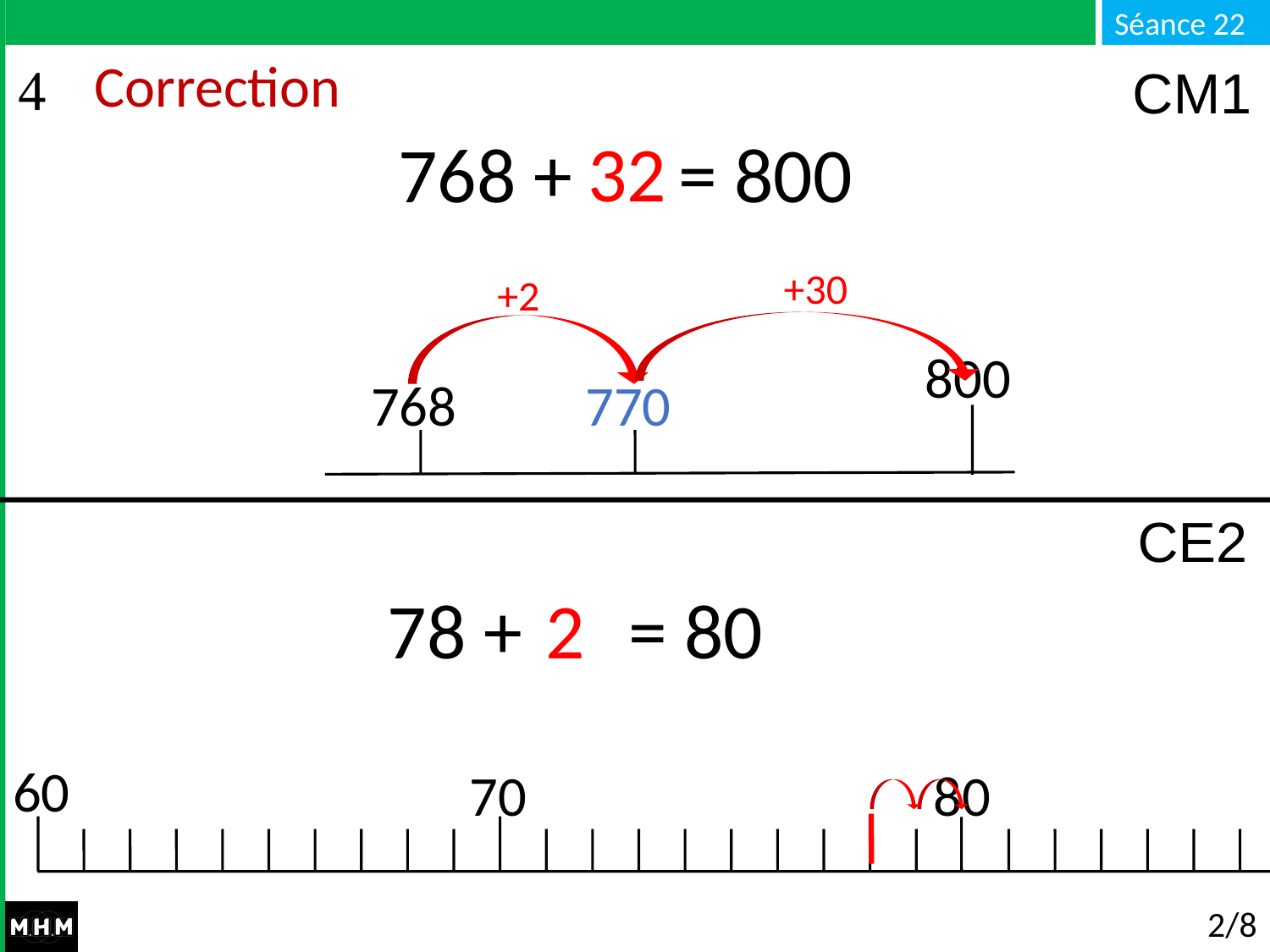

# Correction
CM1
32
 768 + …  = 800
+30
+2

800
768
770

CE2
2
 78 + …  = 80
60
70
80

2/8